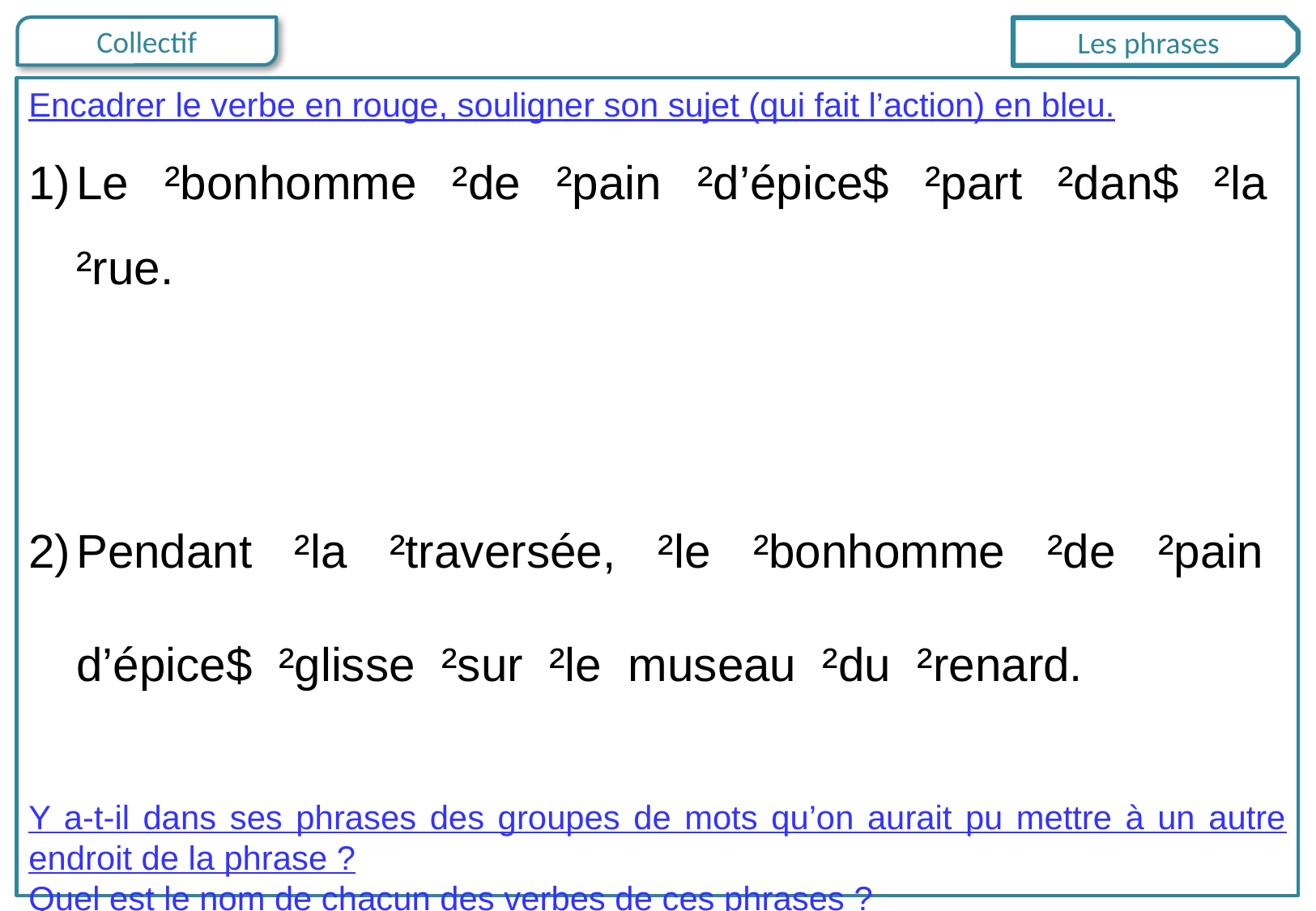

Les phrases
Encadrer le verbe en rouge, souligner son sujet (qui fait l’action) en bleu.
Le  ²bonhomme  ²de  ²pain  ²d’épice$  ²part  ²dan$  ²la  ²rue.

Pendant  ²la  ²traversée,  ²le  ²bonhomme  ²de  ²pain  d’épice$  ²glisse  ²sur  ²le  museau  ²du  ²renard.

Y a-t-il dans ses phrases des groupes de mots qu’on aurait pu mettre à un autre endroit de la phrase ?
Quel est le nom de chacun des verbes de ces phrases ?